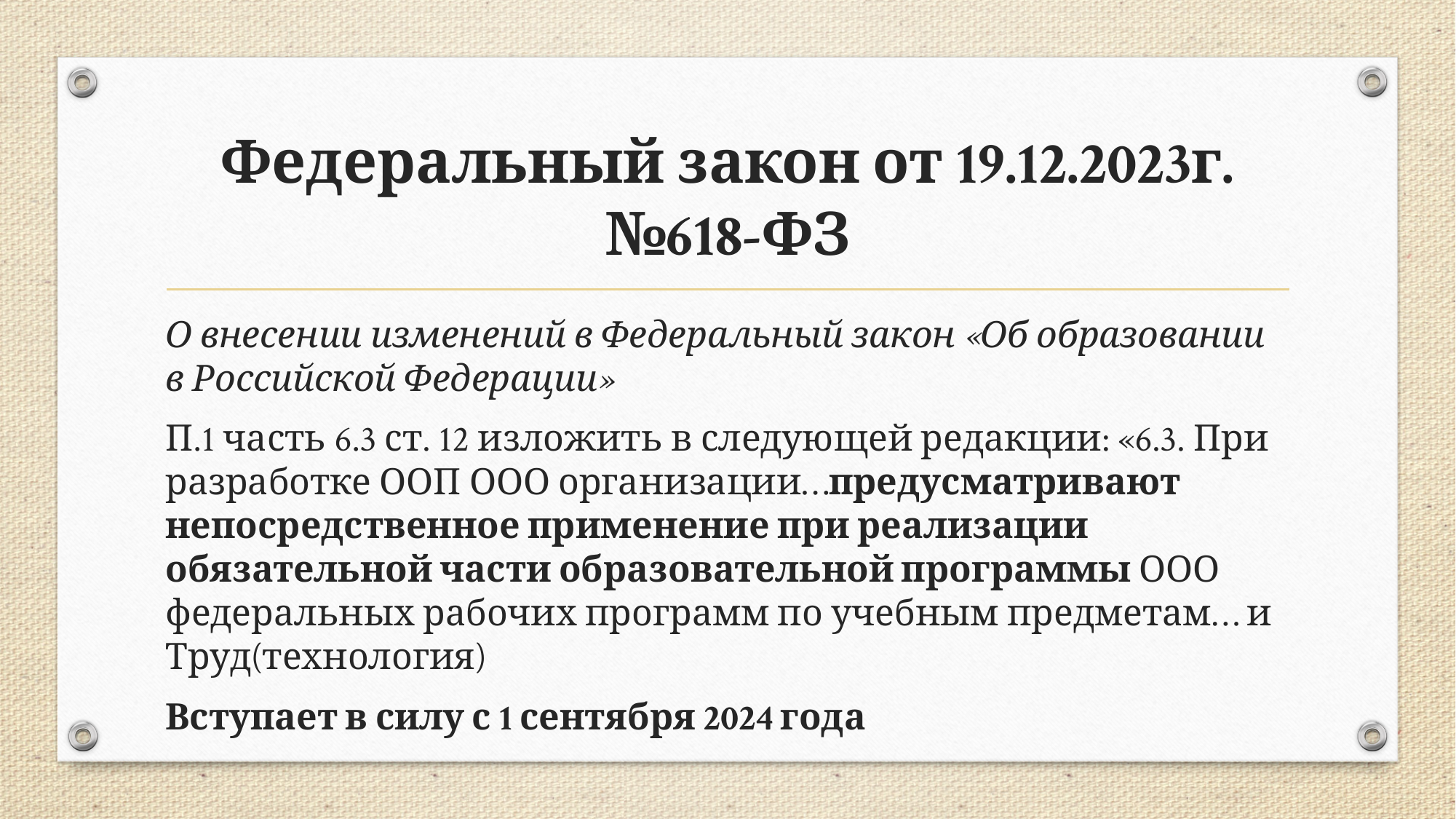

# Федеральный закон от 19.12.2023г. №618-ФЗ
О внесении изменений в Федеральный закон «Об образовании в Российской Федерации»
П.1 часть 6.3 ст. 12 изложить в следующей редакции: «6.3. При разработке ООП ООО организации…предусматривают непосредственное применение при реализации обязательной части образовательной программы ООО федеральных рабочих программ по учебным предметам… и Труд(технология)
Вступает в силу с 1 сентября 2024 года